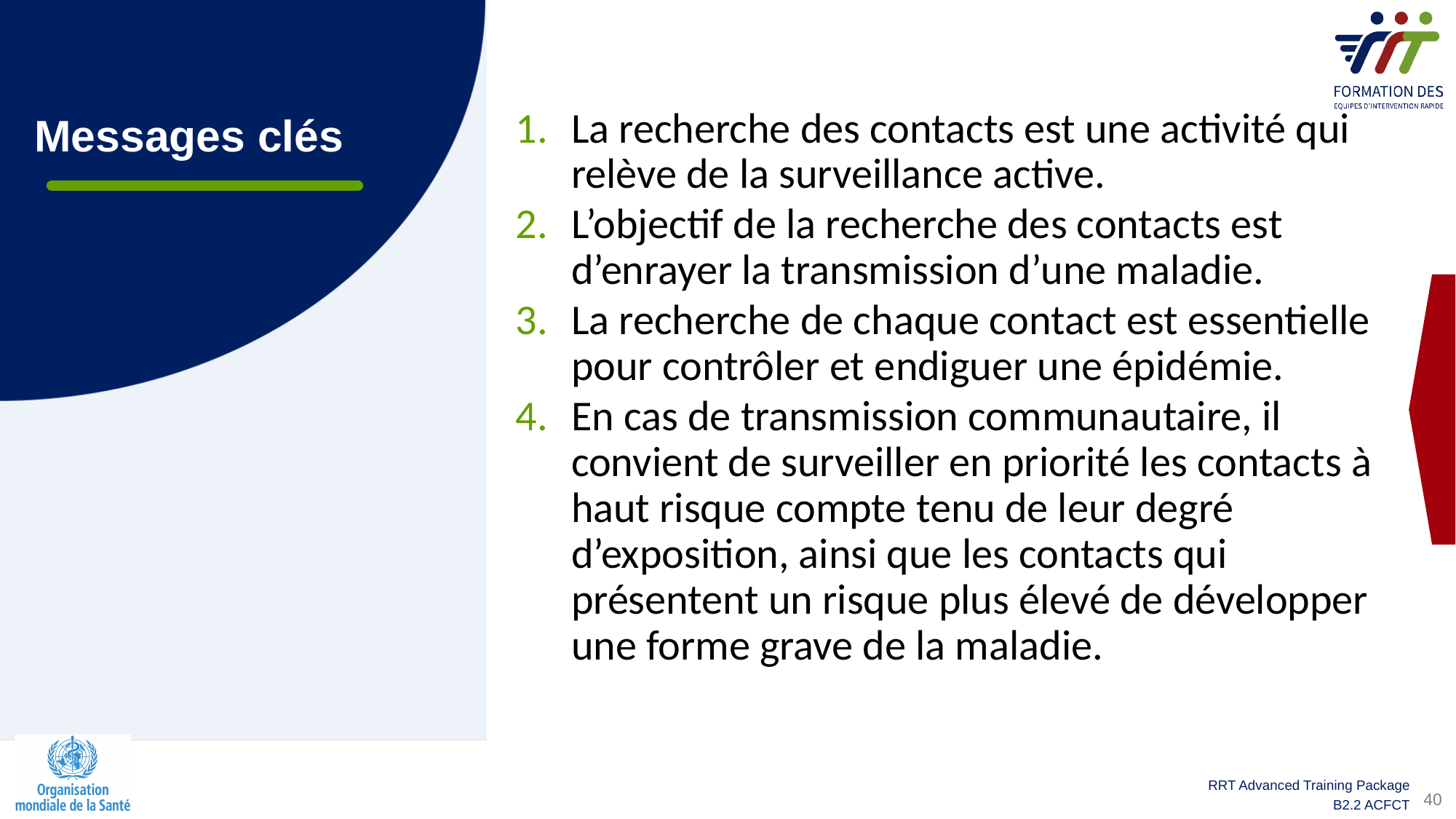

# Messages clés
La recherche des contacts est une activité qui relève de la surveillance active.
L’objectif de la recherche des contacts est d’enrayer la transmission d’une maladie.
La recherche de chaque contact est essentielle pour contrôler et endiguer une épidémie.
En cas de transmission communautaire, il convient de surveiller en priorité les contacts à haut risque compte tenu de leur degré d’exposition, ainsi que les contacts qui présentent un risque plus élevé de développer une forme grave de la maladie.